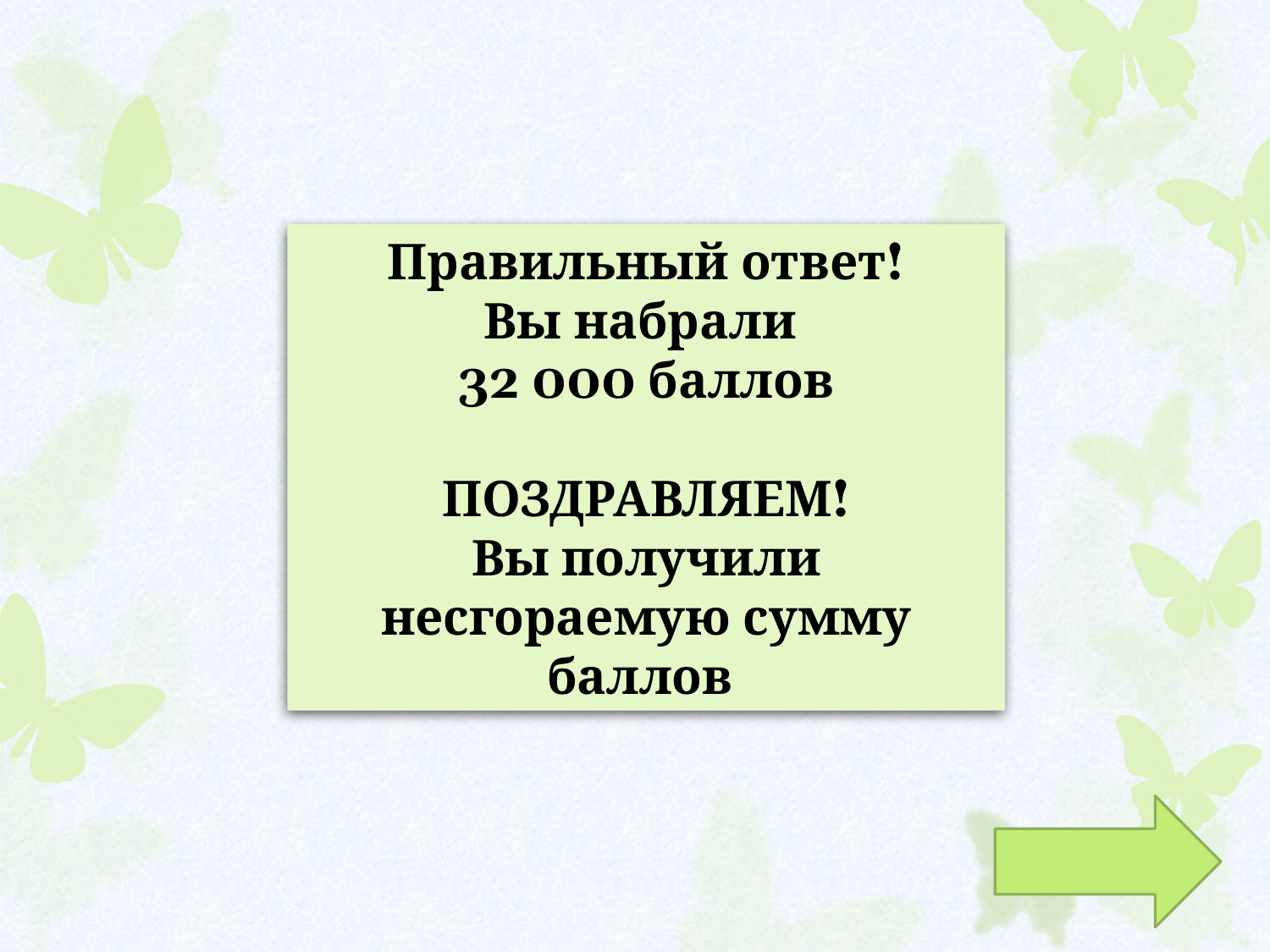

Правильный ответ!
Вы набрали
32 000 баллов

ПОЗДРАВЛЯЕМ!
Вы получили несгораемую сумму баллов